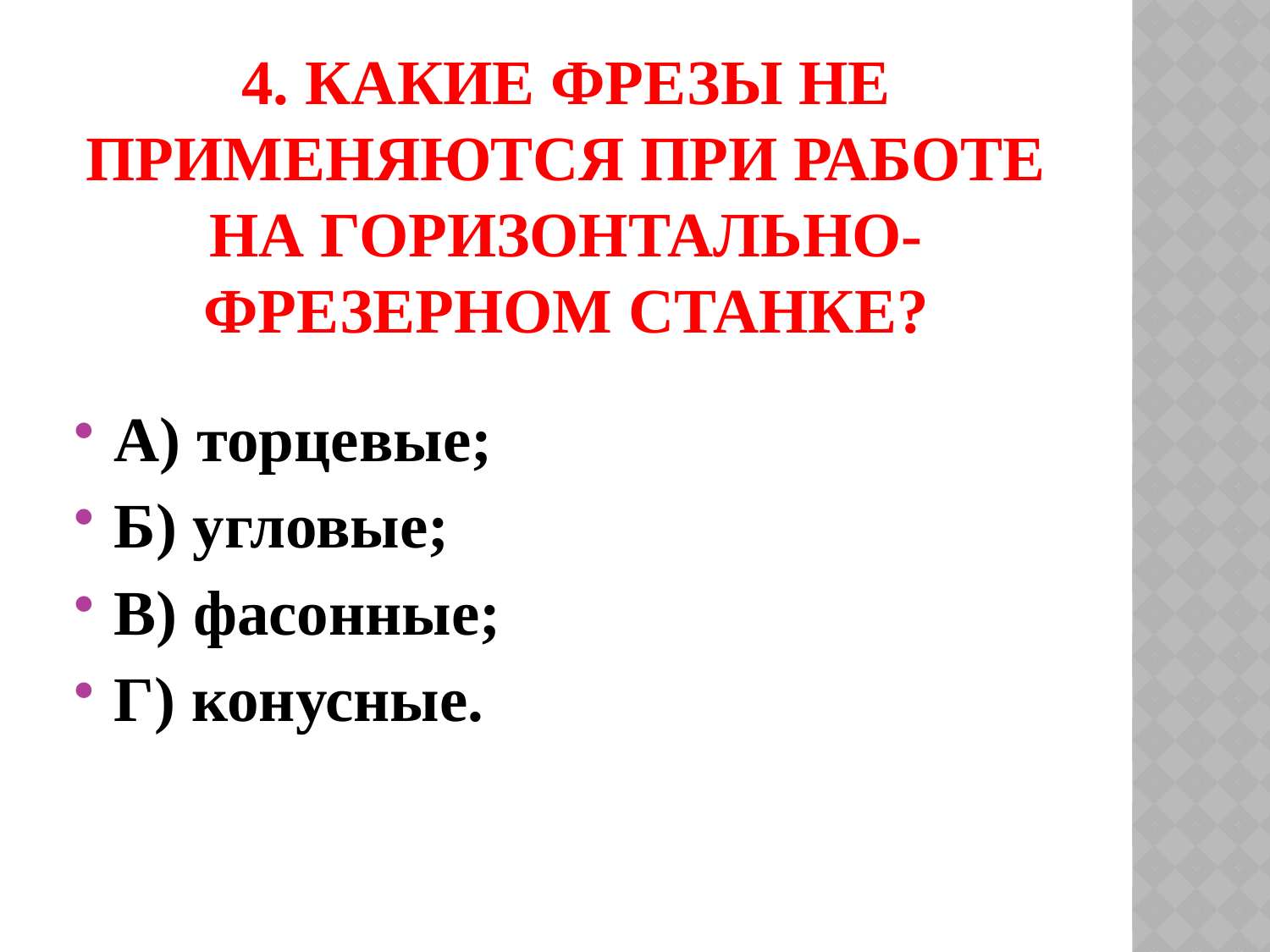

# 4. Какие фрезы не применяются при работе на горизонтально-фрезерном станке?

А) торцевые;
Б) угловые;
В) фасонные;
Г) конусные.